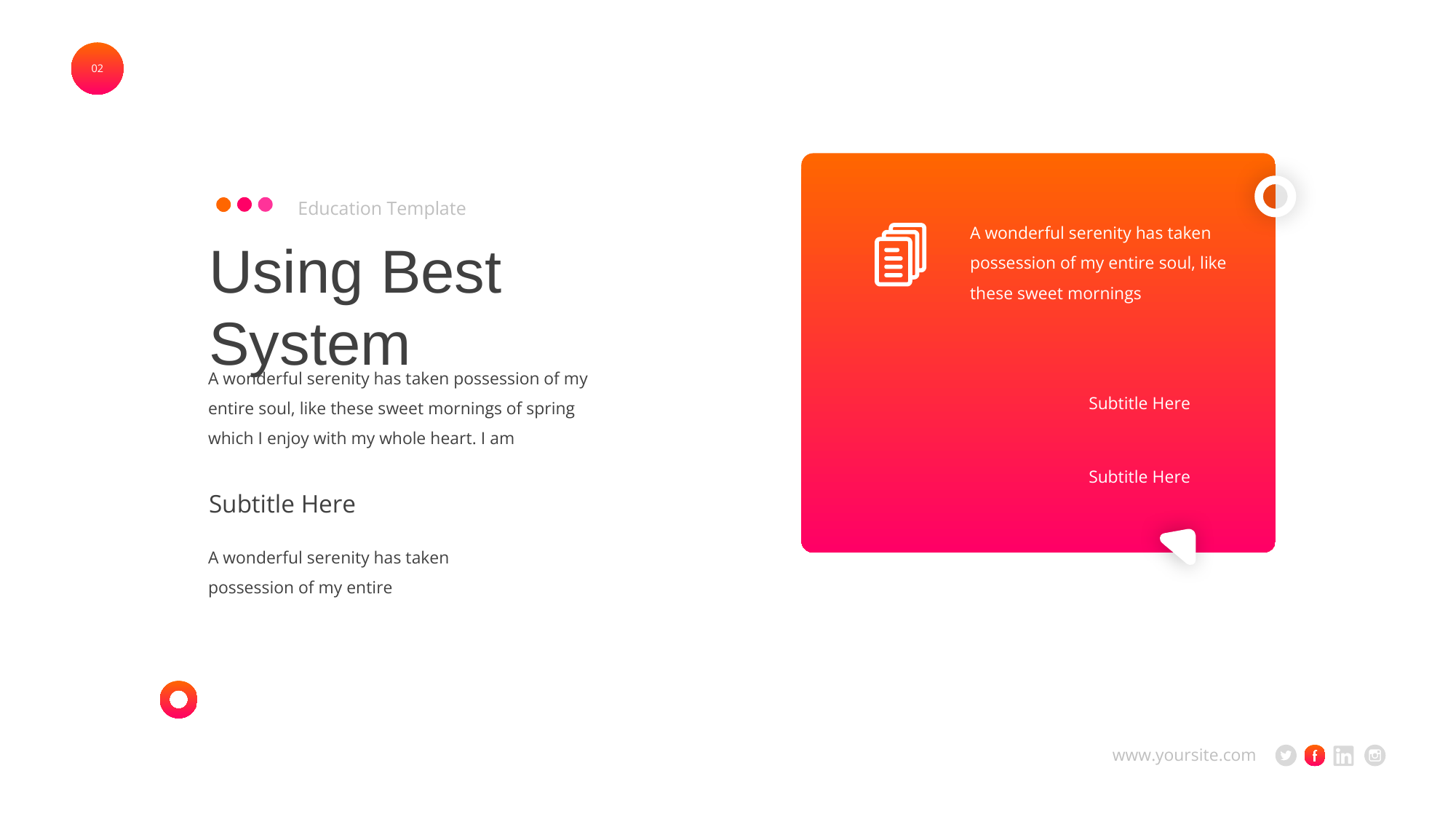

02

Education Template

A wonderful serenity has taken possession of my entire soul, like these sweet mornings

Using Best System
A wonderful serenity has taken possession of my entire soul, like these sweet mornings of spring which I enjoy with my whole heart. I am

Subtitle Here
Subtitle Here
Subtitle Here

A wonderful serenity has taken possession of my entire

www.yoursite.com